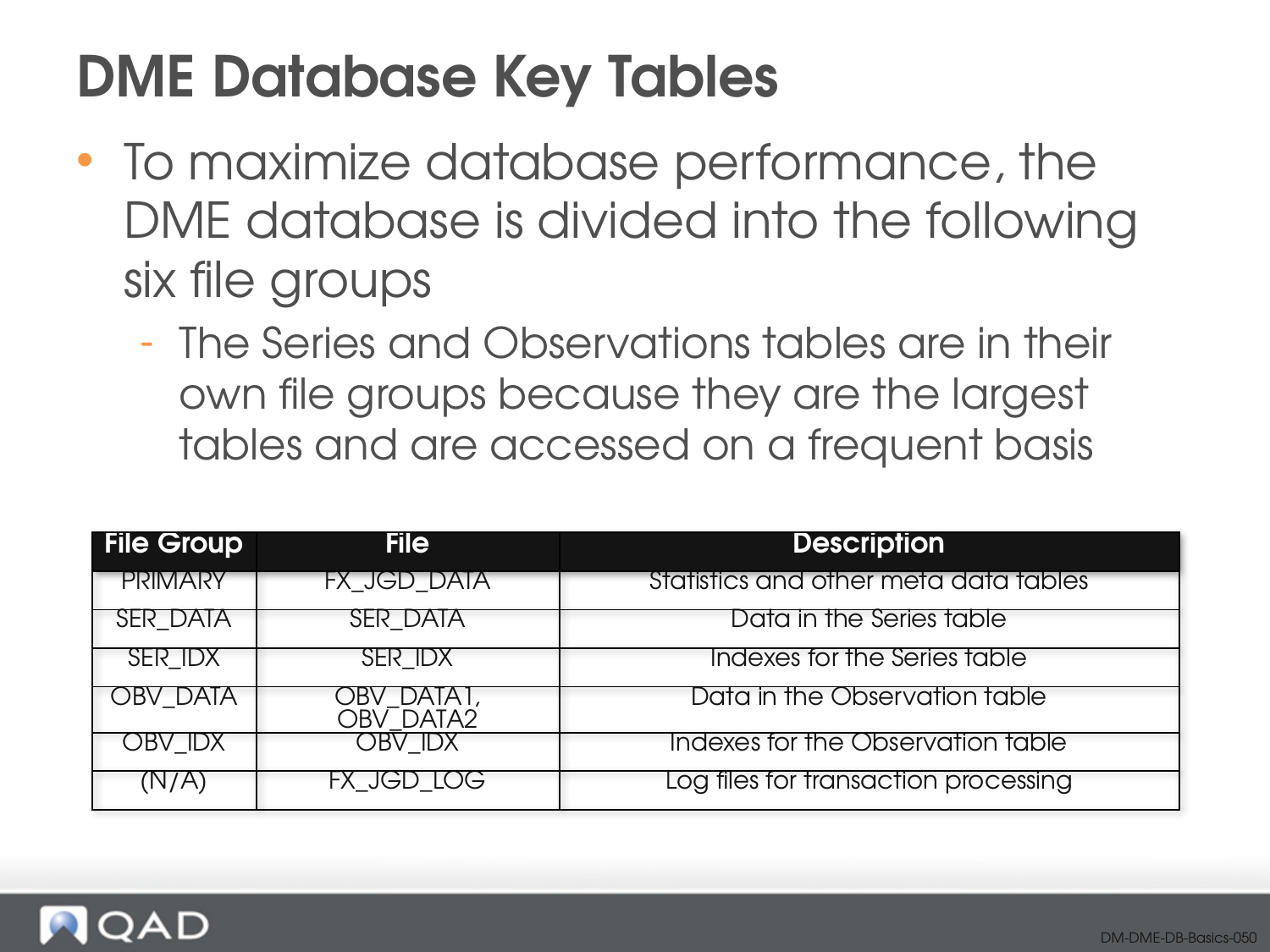

# DME Database Key Tables
To maximize database performance, the DME database is divided into the following six file groups
The Series and Observations tables are in their own file groups because they are the largest tables and are accessed on a frequent basis
| File Group | File | Description |
| --- | --- | --- |
| PRIMARY | FX\_JGD\_DATA | Statistics and other meta data tables |
| SER\_DATA | SER\_DATA | Data in the Series table |
| SER\_IDX | SER\_IDX | Indexes for the Series table |
| OBV\_DATA | OBV\_DATA1, OBV\_DATA2 | Data in the Observation table |
| OBV\_IDX | OBV\_IDX | Indexes for the Observation table |
| (N/A) | FX\_JGD\_LOG | Log files for transaction processing |
DM-DME-DB-Basics-050